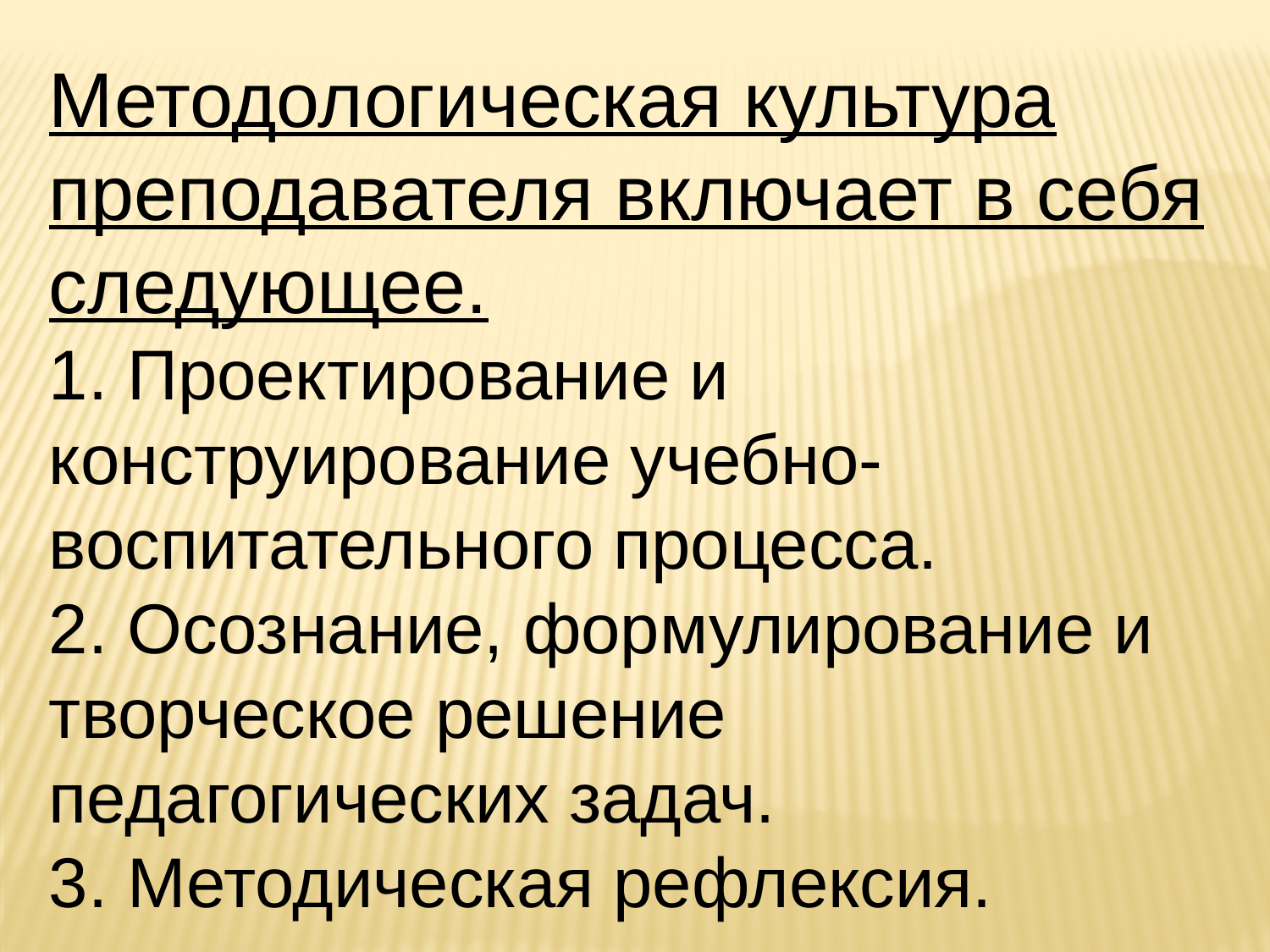

Методологическая культура преподавателя включает в себя следующее.
1. Проектирование и конструирование учебно-воспитательного процесса.
2. Осознание, формулирование и творческое решение педагогических задач.
3. Методическая рефлексия.